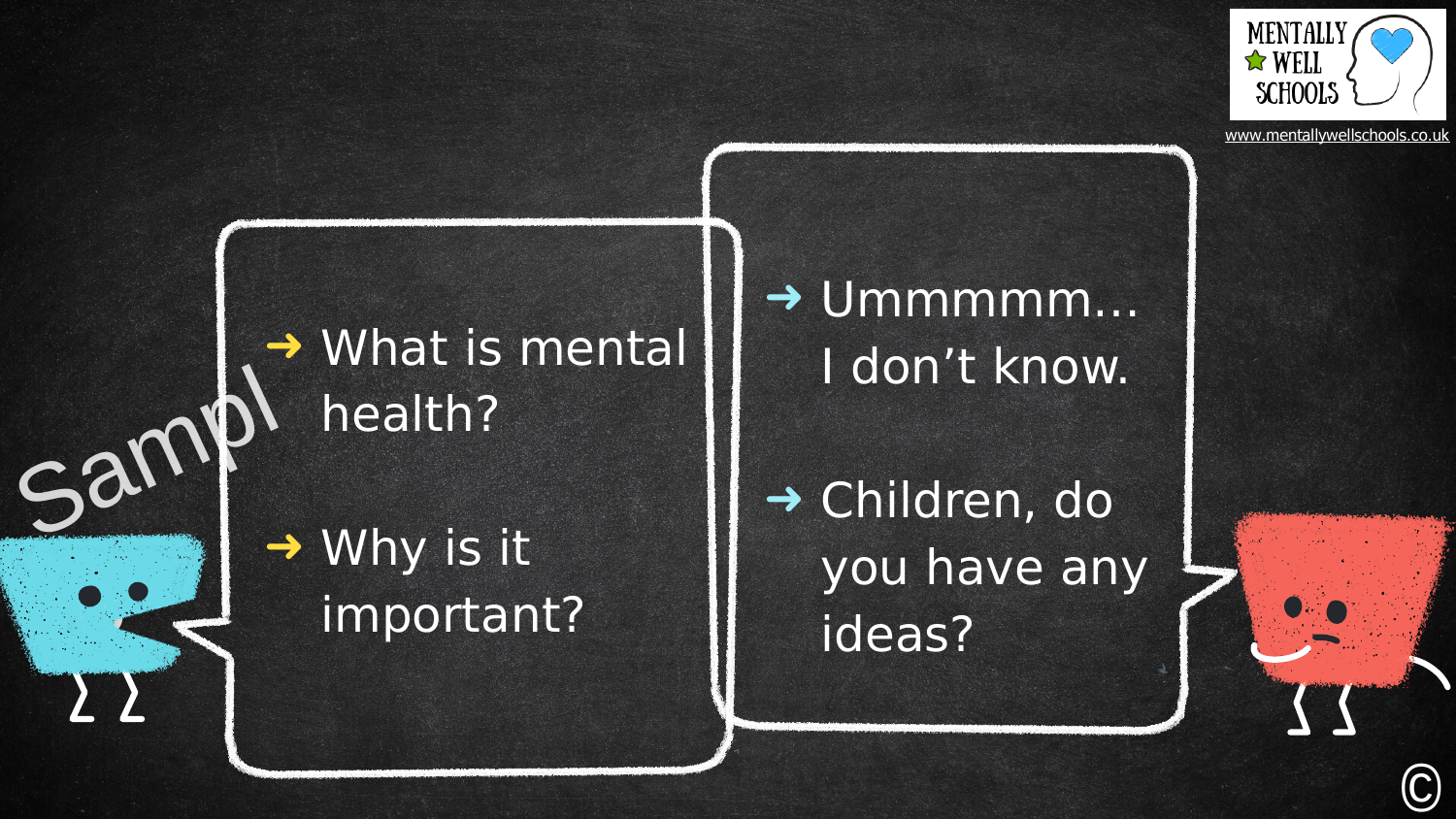

Ummmmm… I don’t know.

Children, do you have any ideas?

What is mental health?

Why is it important?